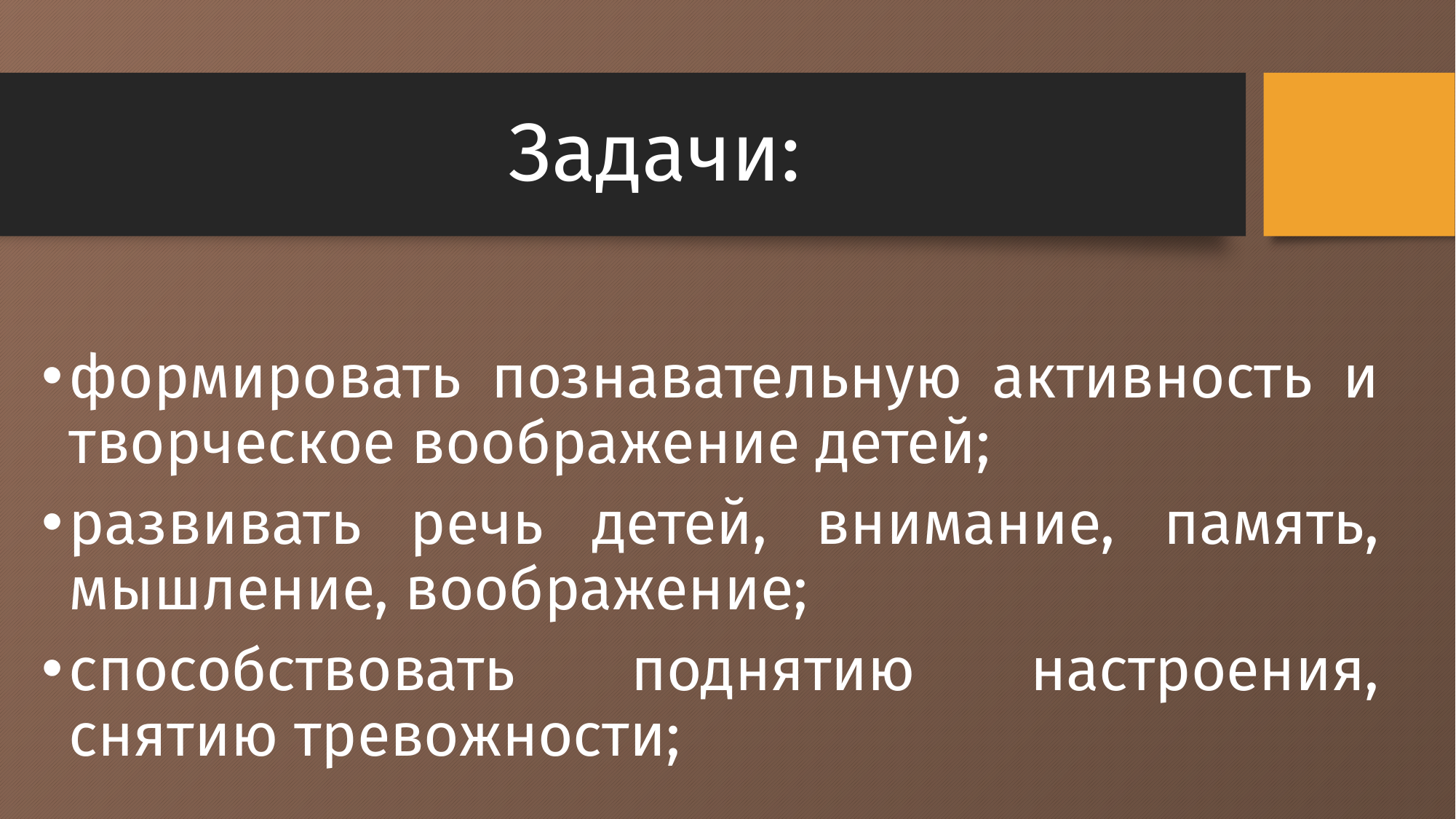

# Задачи:

формировать познавательную активность и творческое воображение детей;
развивать речь детей, внимание, память, мышление, воображение;
способствовать поднятию настроения, снятию тревожности;